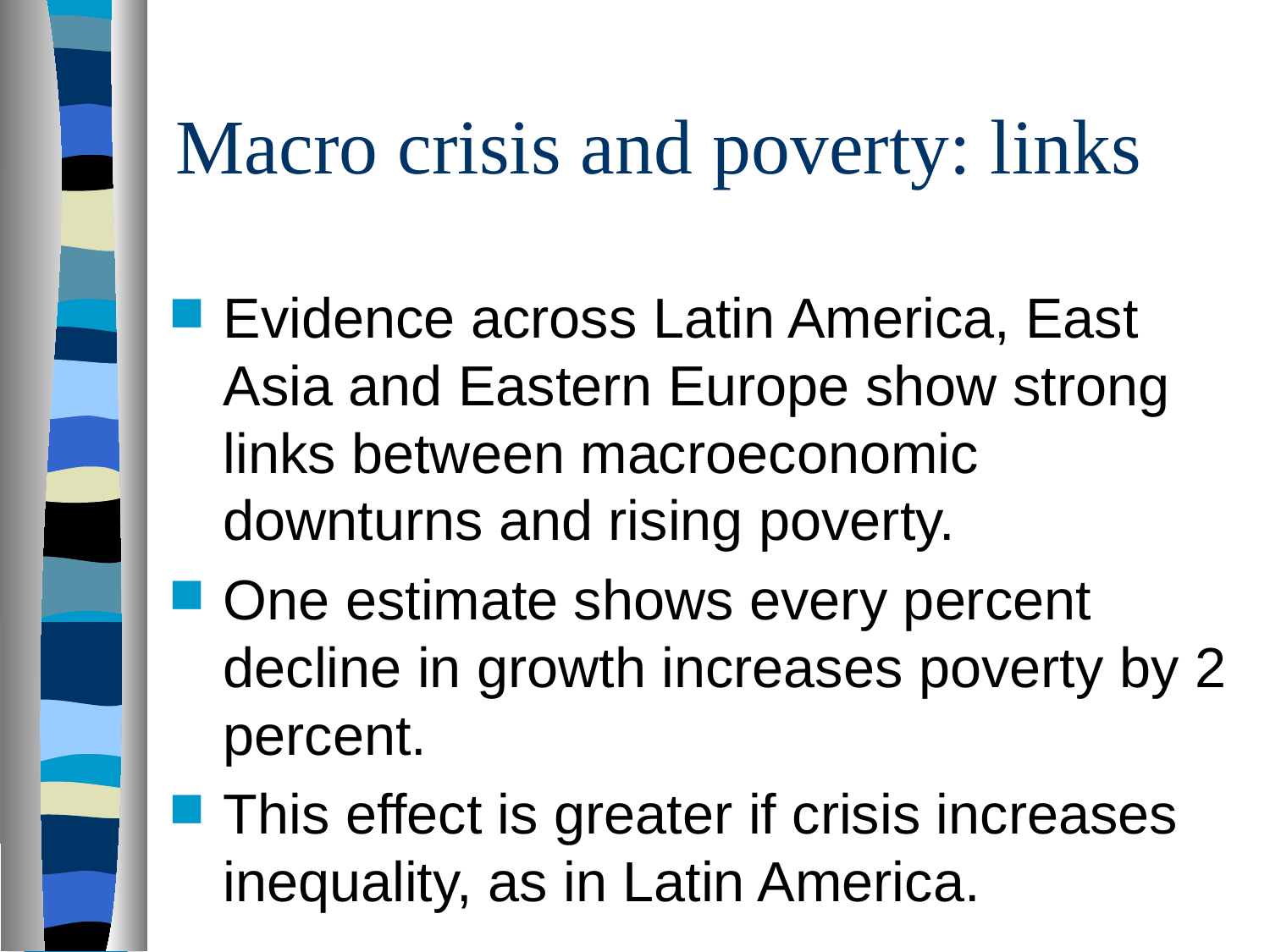

# Macro crisis and poverty: links
Evidence across Latin America, East Asia and Eastern Europe show strong links between macroeconomic downturns and rising poverty.
One estimate shows every percent decline in growth increases poverty by 2 percent.
This effect is greater if crisis increases  inequality, as in Latin America.